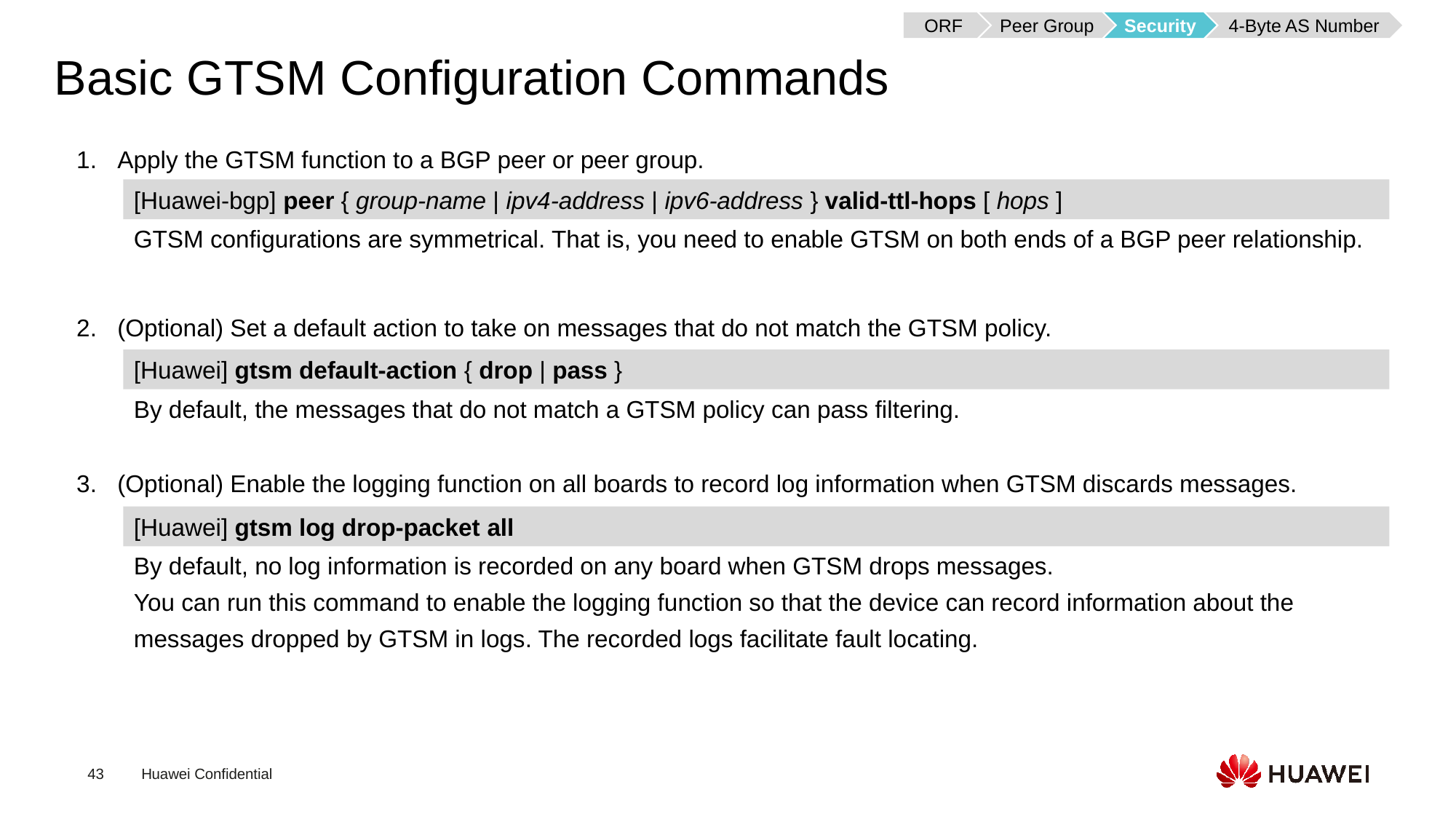

ORF
Peer Group
Security
4-Byte AS Number
# Basic GTSM Configuration Commands
Apply the GTSM function to a BGP peer or peer group.
[Huawei-bgp] peer { group-name | ipv4-address | ipv6-address } valid-ttl-hops [ hops ]
GTSM configurations are symmetrical. That is, you need to enable GTSM on both ends of a BGP peer relationship.
(Optional) Set a default action to take on messages that do not match the GTSM policy.
[Huawei] gtsm default-action { drop | pass }
By default, the messages that do not match a GTSM policy can pass filtering.
(Optional) Enable the logging function on all boards to record log information when GTSM discards messages.
[Huawei] gtsm log drop-packet all
By default, no log information is recorded on any board when GTSM drops messages.
You can run this command to enable the logging function so that the device can record information about the messages dropped by GTSM in logs. The recorded logs facilitate fault locating.